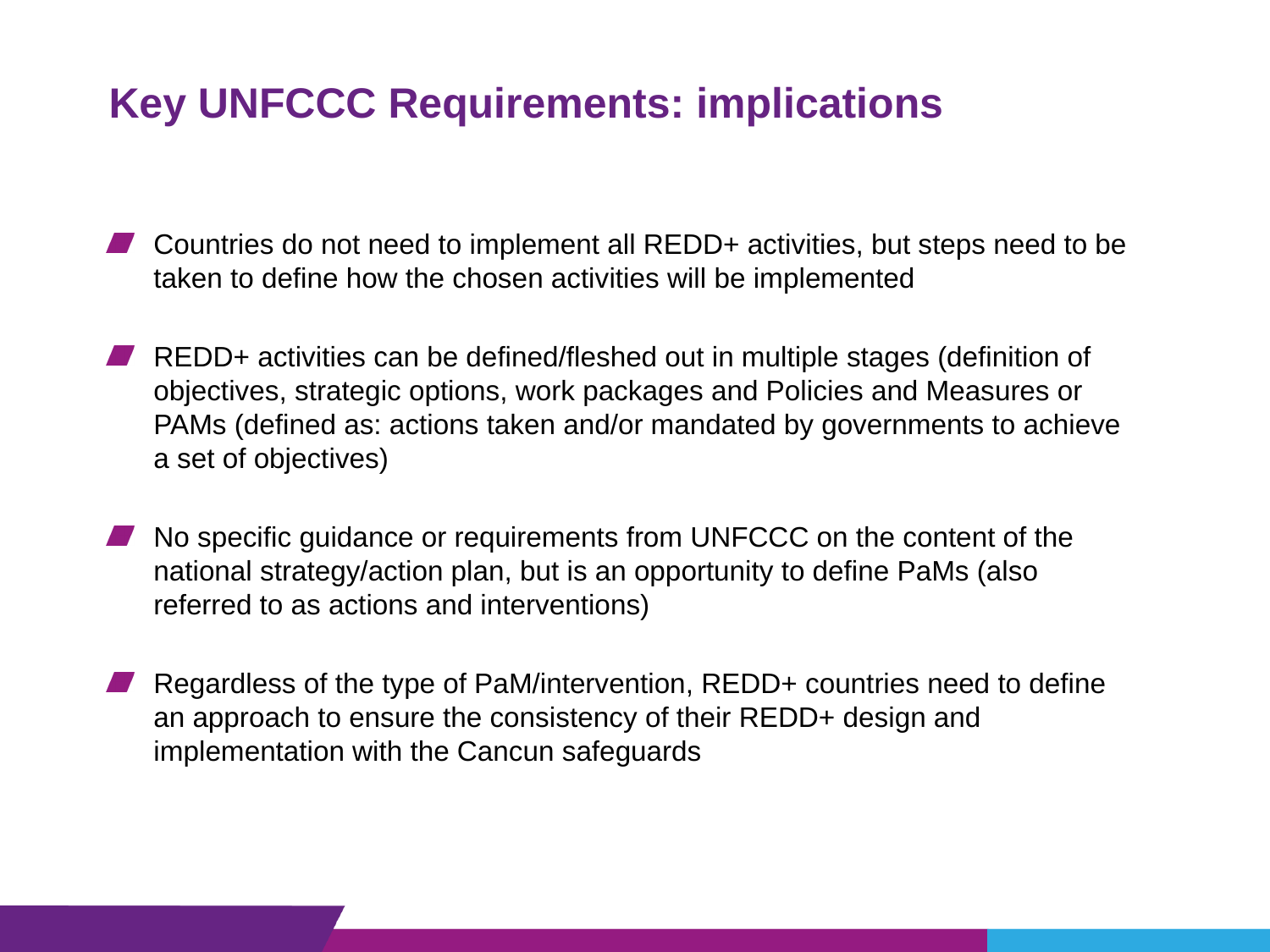

Key UNFCCC Requirements: implications

Countries do not need to implement all REDD+ activities, but steps need to be taken to define how the chosen activities will be implemented

REDD+ activities can be defined/fleshed out in multiple stages (definition of objectives, strategic options, work packages and Policies and Measures or PAMs (defined as: actions taken and/or mandated by governments to achieve a set of objectives)

No specific guidance or requirements from UNFCCC on the content of the national strategy/action plan, but is an opportunity to define PaMs (also referred to as actions and interventions)

Regardless of the type of PaM/intervention, REDD+ countries need to define an approach to ensure the consistency of their REDD+ design and implementation with the Cancun safeguards